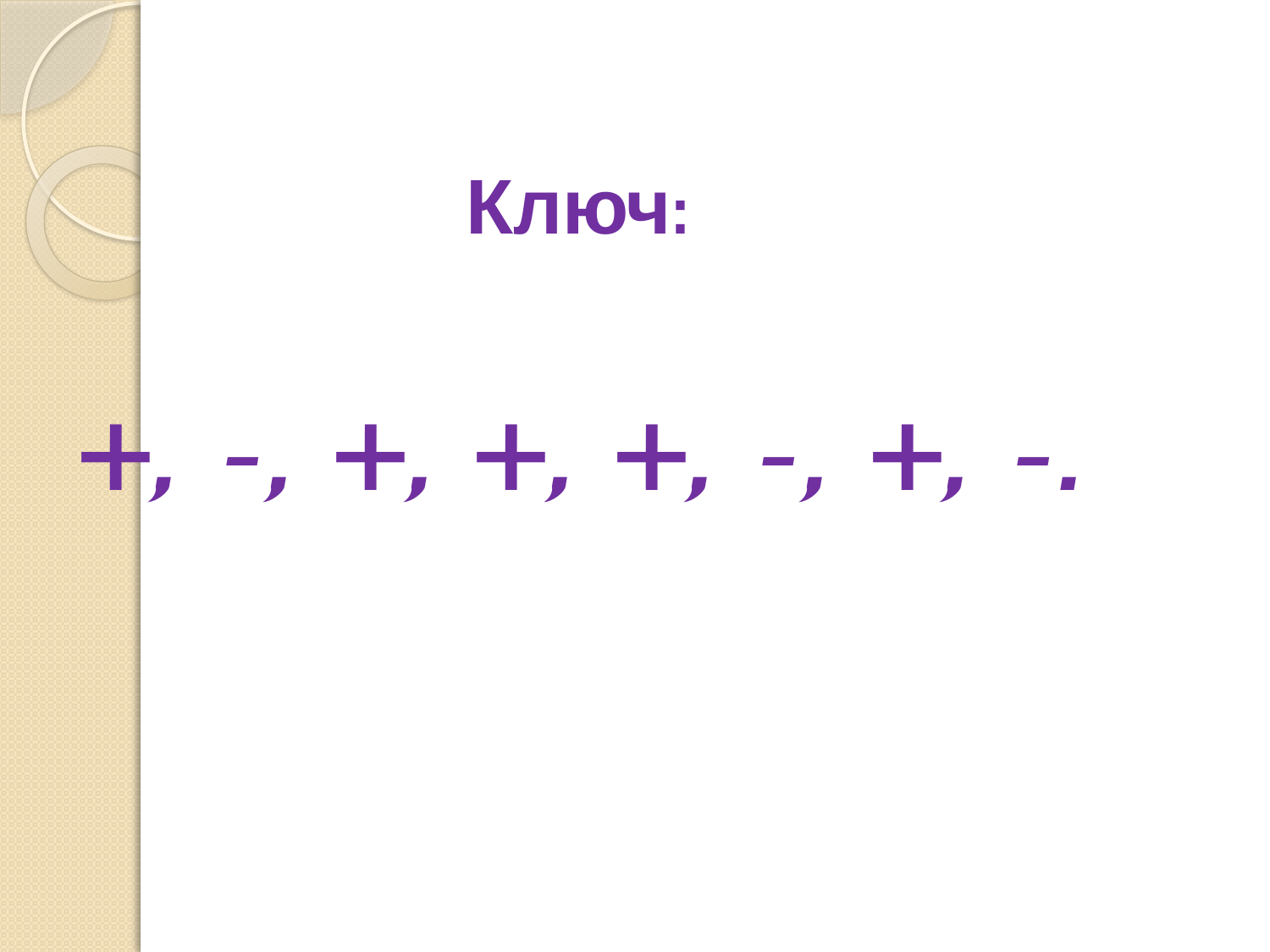

#

Ключ:

+, -, +, +, +, -, +, -.